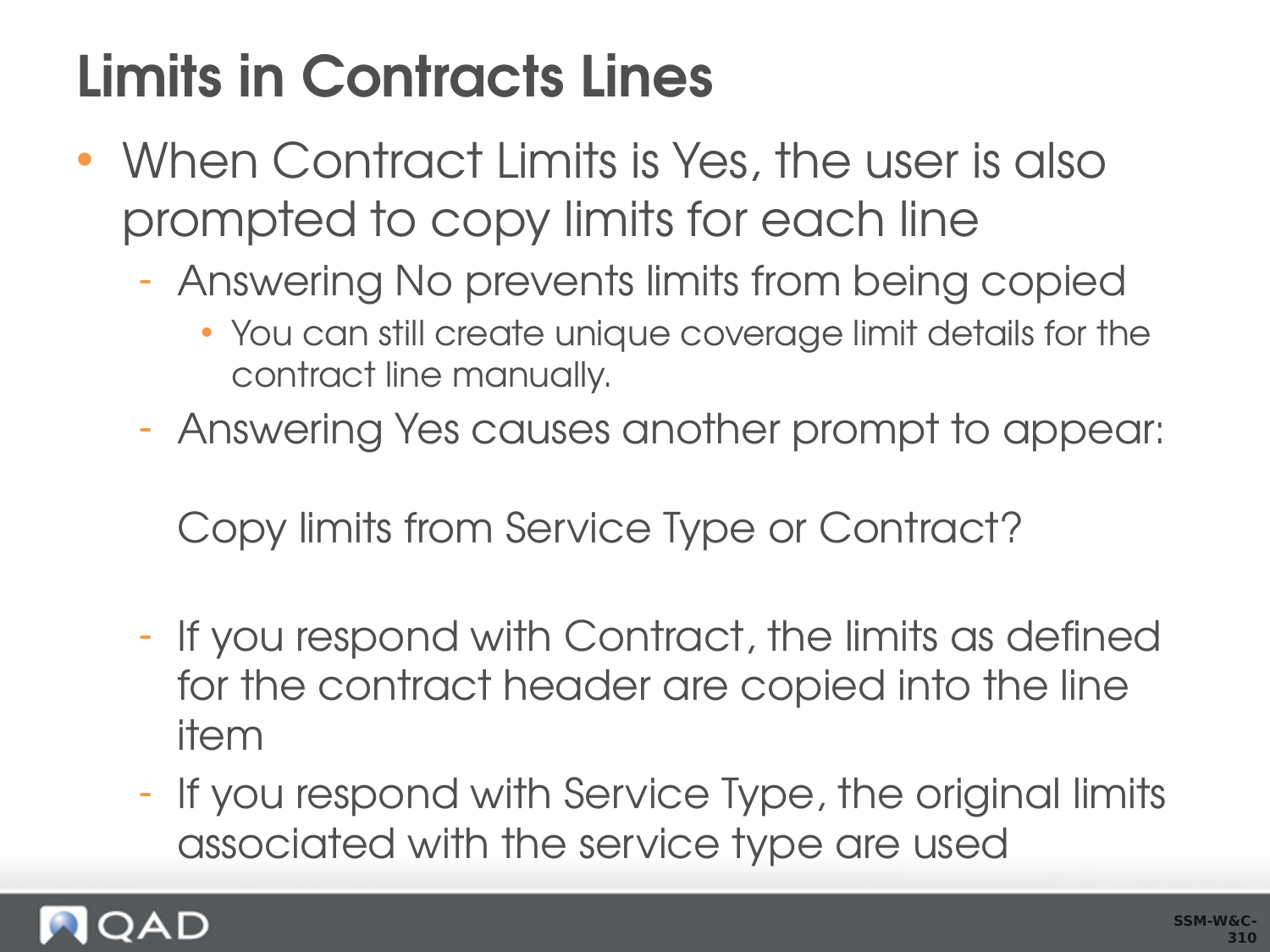

# Limits in Contracts Lines
When Contract Limits is Yes, the user is also prompted to copy limits for each line
Answering No prevents limits from being copied
You can still create unique coverage limit details for the contract line manually.
Answering Yes causes another prompt to appear:
Copy limits from Service Type or Contract?
If you respond with Contract, the limits as defined for the contract header are copied into the line item
If you respond with Service Type, the original limits associated with the service type are used

SSM-W&C-310